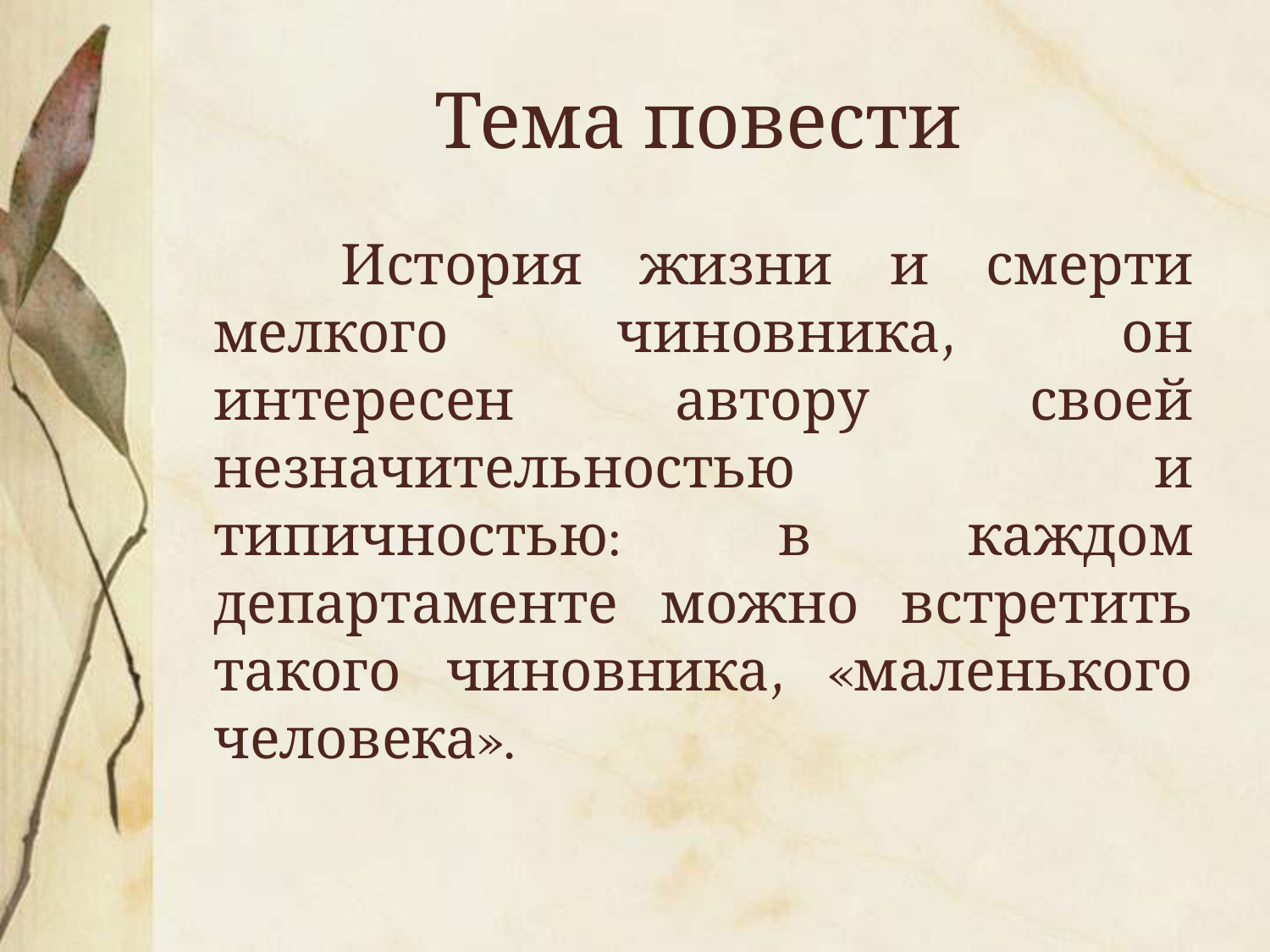

# Тема повести
	История жизни и смерти мелкого чиновника, он интересен автору своей незначительностью и типичностью: в каждом департаменте можно встретить такого чиновника, «маленького человека».